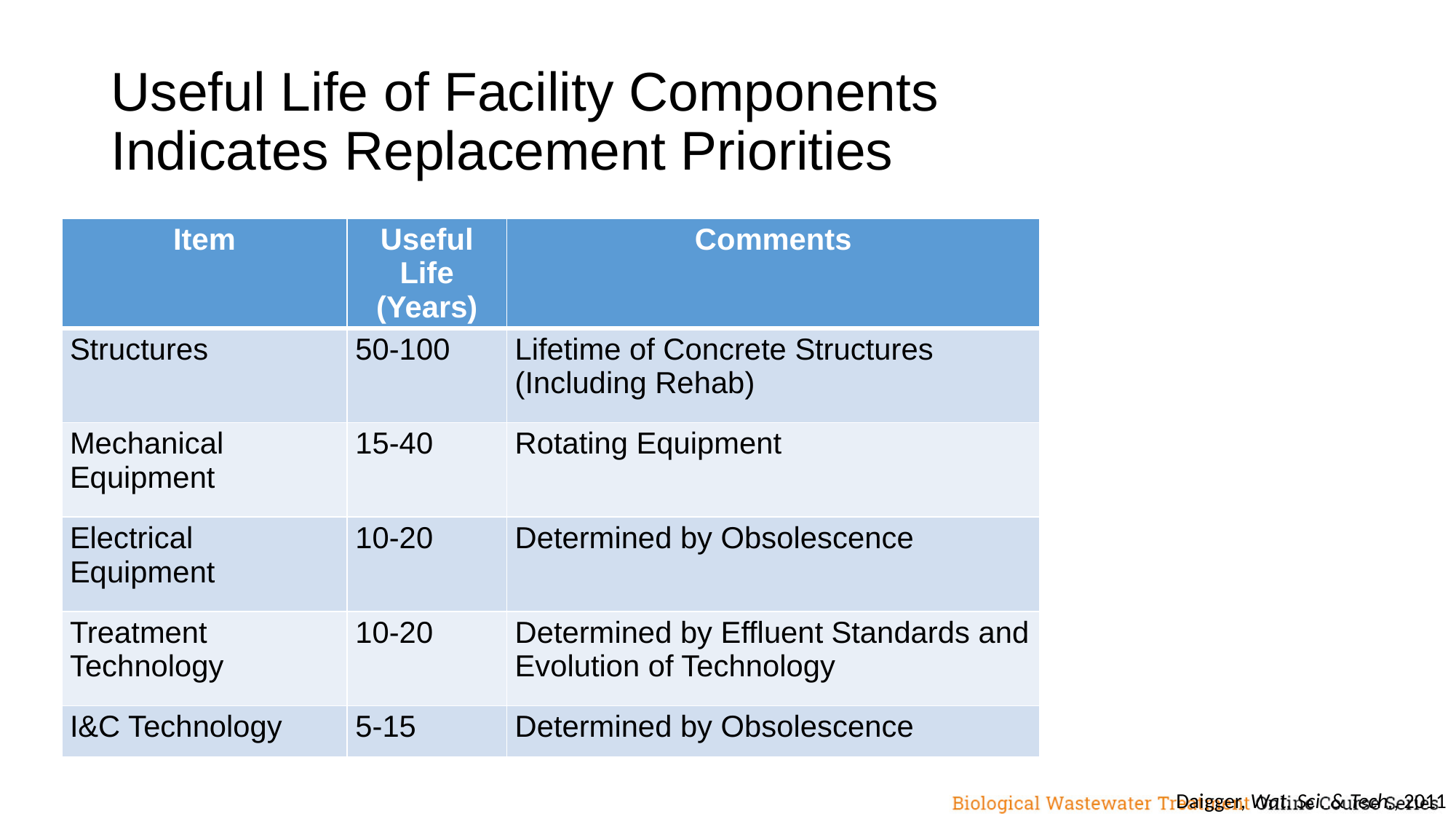

# Useful Life of Facility Components Indicates Replacement Priorities
| Item | Useful Life (Years) | Comments |
| --- | --- | --- |
| Structures | 50-100 | Lifetime of Concrete Structures (Including Rehab) |
| Mechanical Equipment | 15-40 | Rotating Equipment |
| Electrical Equipment | 10-20 | Determined by Obsolescence |
| Treatment Technology | 10-20 | Determined by Effluent Standards and Evolution of Technology |
| I&C Technology | 5-15 | Determined by Obsolescence |
Daigger, Wat. Sci. & Tech., 2011